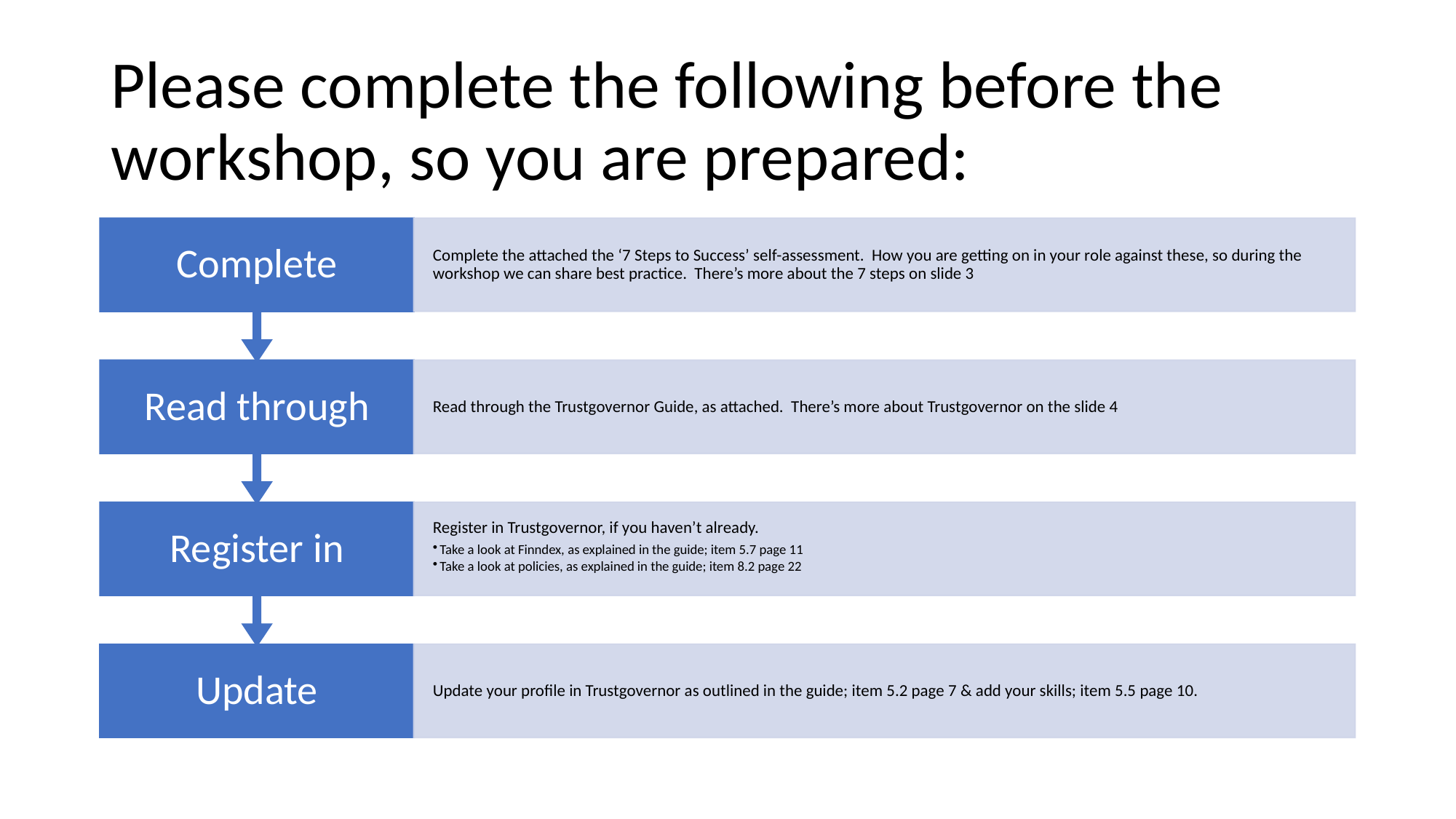

# Please complete the following before the workshop, so you are prepared:
Update
Update your profile in Trustgovernor as outlined in the guide; item 5.2 page 7 & add your skills; item 5.5 page 10.
Register in
Register in Trustgovernor, if you haven’t already.
Take a look at Finndex, as explained in the guide; item 5.7 page 11
Take a look at policies, as explained in the guide; item 8.2 page 22
Read through
Read through the Trustgovernor Guide, as attached.  There’s more about Trustgovernor on the slide 4
Complete
Complete the attached the ‘7 Steps to Success’ self-assessment.  How you are getting on in your role against these, so during the workshop we can share best practice.  There’s more about the 7 steps on slide 3